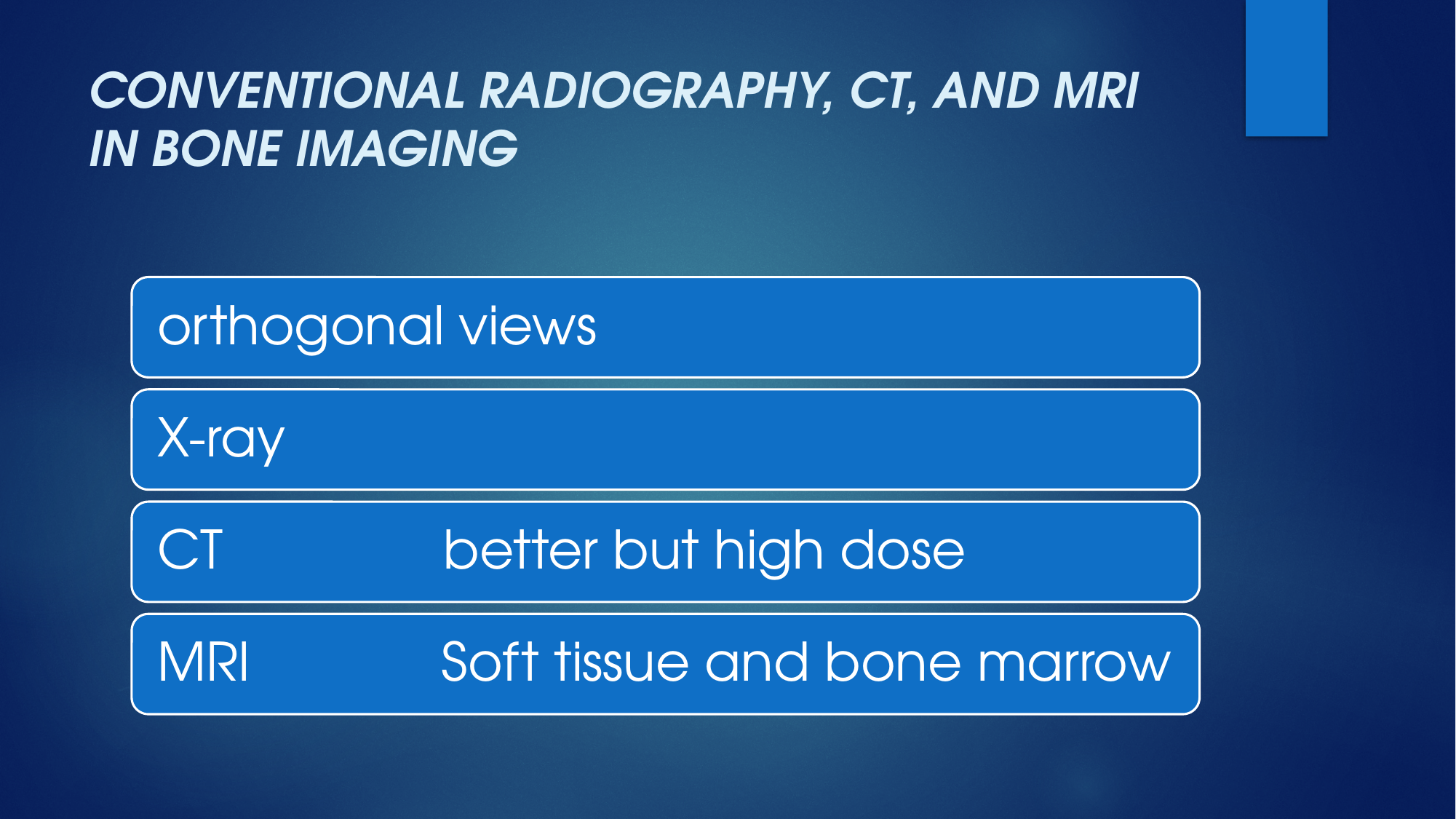

# CONVENTIONAL RADIOGRAPHY, CT, AND MRI IN BONE IMAGING
orthogonal views
X-ray
CT               better but high dose
MRI             Soft tissue and bone marrow